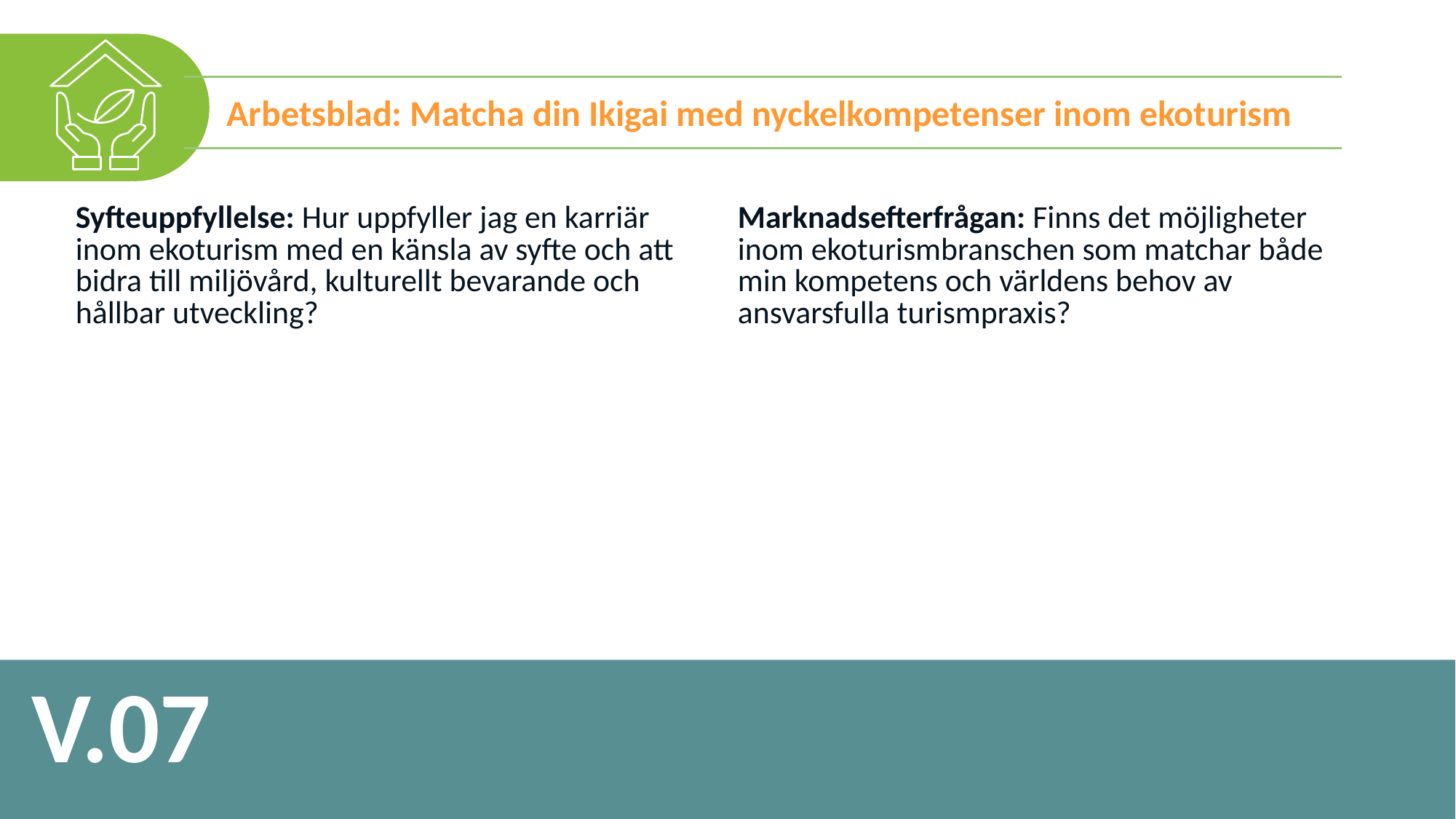

Arbetsblad: Matcha din Ikigai med nyckelkompetenser inom ekoturism

| Syfteuppfyllelse: Hur uppfyller jag en karriär inom ekoturism med en känsla av syfte och att bidra till miljövård, kulturellt bevarande och hållbar utveckling? | Marknadsefterfrågan: Finns det möjligheter inom ekoturismbranschen som matchar både min kompetens och världens behov av ansvarsfulla turismpraxis? |
| --- | --- |
|  |  |

V.07